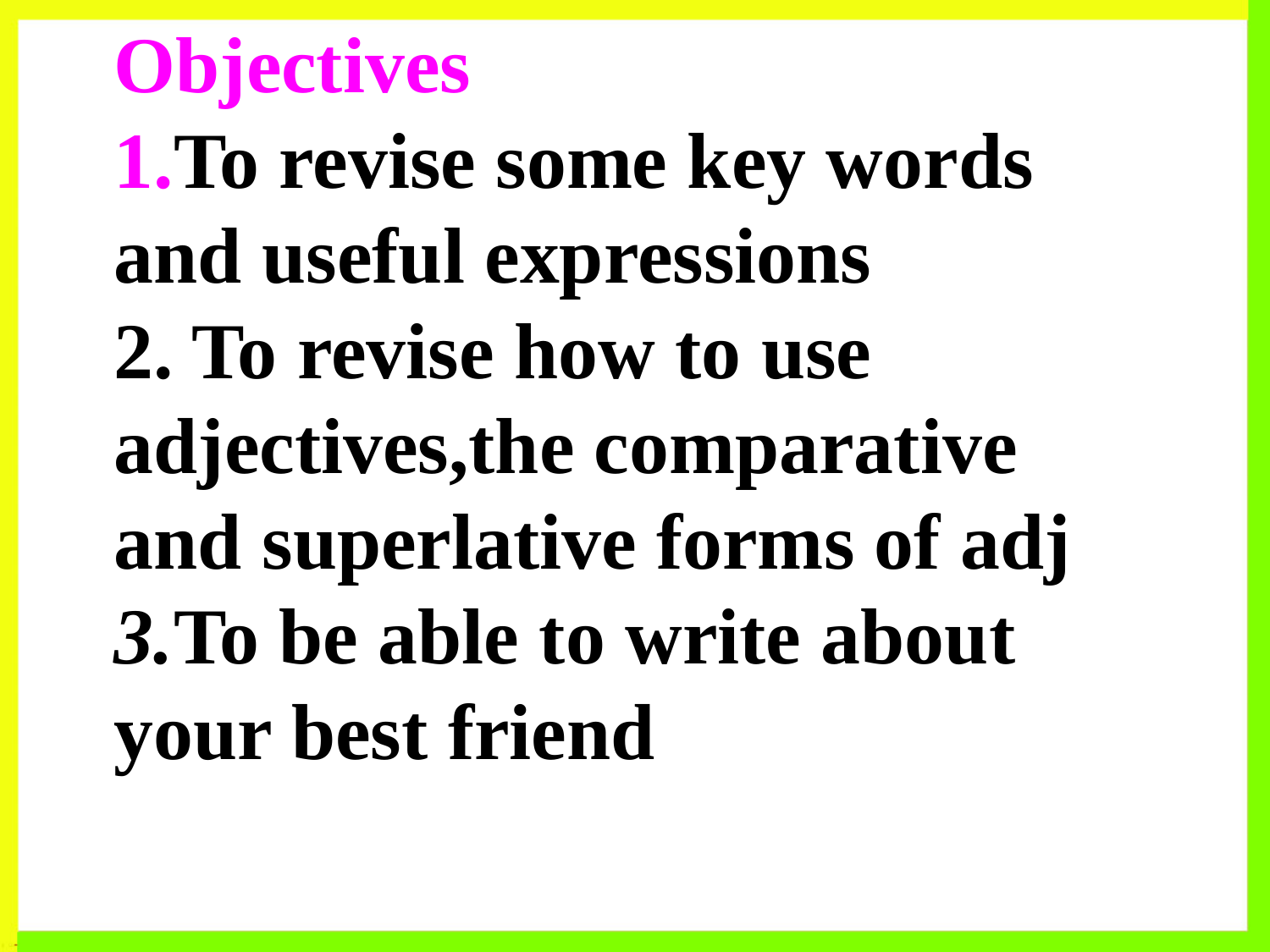

# Objectives 1.To revise some key words and useful expressions 2. To revise how to use adjectives,the comparative and superlative forms of adj 3.To be able to write about your best friend